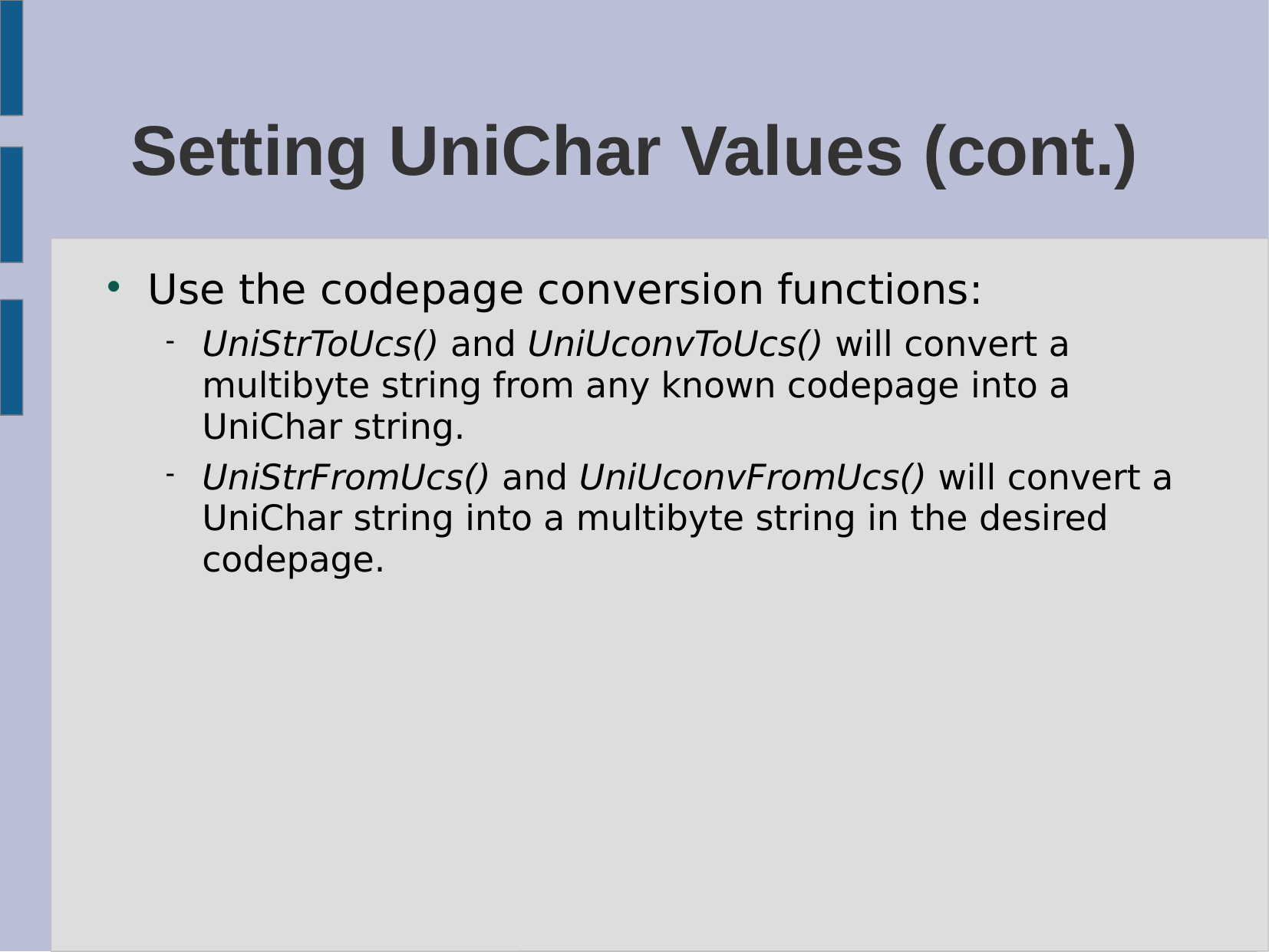

# Setting UniChar Values (cont.)
Use the codepage conversion functions:
UniStrToUcs() and UniUconvToUcs() will convert a multibyte string from any known codepage into a UniChar string.
UniStrFromUcs() and UniUconvFromUcs() will convert a UniChar string into a multibyte string in the desired codepage.